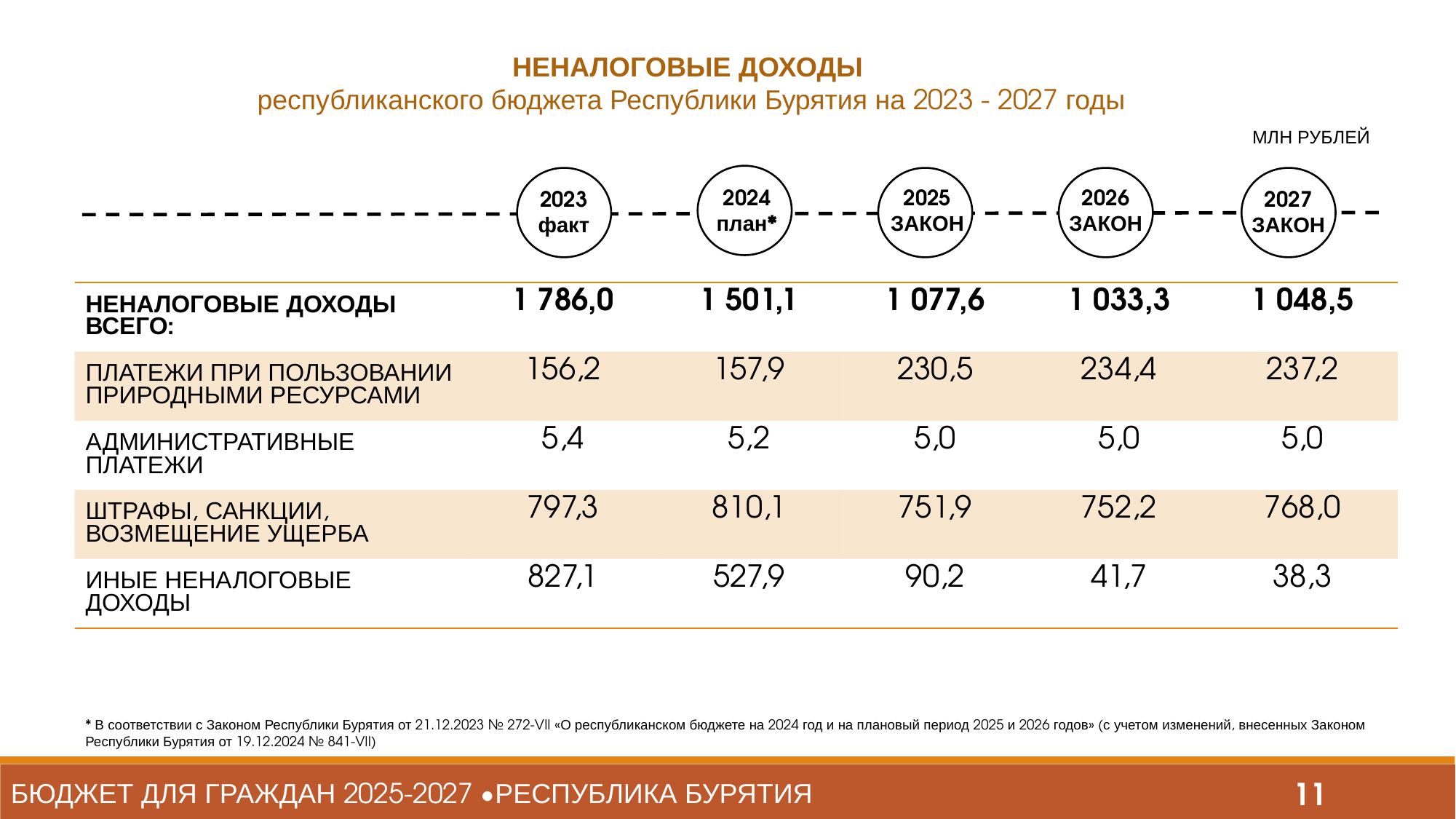

НЕНАЛОГОВЫЕ ДОХОДЫ
 республиканского бюджета Республики Бурятия на 2023 - 2027 годы
МЛН РУБЛЕЙ

2024
план*
2025
ЗАКОН
2026
ЗАКОН
2023
факт
2027
ЗАКОН
| НЕНАЛОГОВЫЕ ДОХОДЫ ВСЕГО: | 1 786,0 | 1 501,1 | 1 077,6 | 1 033,3 | 1 048,5 |
| --- | --- | --- | --- | --- | --- |
| ПЛАТЕЖИ ПРИ ПОЛЬЗОВАНИИ ПРИРОДНЫМИ РЕСУРСАМИ | 156,2 | 157,9 | 230,5 | 234,4 | 237,2 |
| АДМИНИСТРАТИВНЫЕ ПЛАТЕЖИ | 5,4 | 5,2 | 5,0 | 5,0 | 5,0 |
| ШТРАФЫ, САНКЦИИ, ВОЗМЕЩЕНИЕ УЩЕРБА | 797,3 | 810,1 | 751,9 | 752,2 | 768,0 |
| ИНЫЕ НЕНАЛОГОВЫЕ ДОХОДЫ | 827,1 | 527,9 | 90,2 | 41,7 | 38,3 |
* В соответствии с Законом Республики Бурятия от 21.12.2023 № 272-VII «О республиканском бюджете на 2024 год и на плановый период 2025 и 2026 годов» (с учетом изменений, внесенных Законом Республики Бурятия от 19.12.2024 № 841-VII)
БЮДЖЕТ ДЛЯ ГРАЖДАН 2025-2027 •РЕСПУБЛИКА БУРЯТИЯ
11